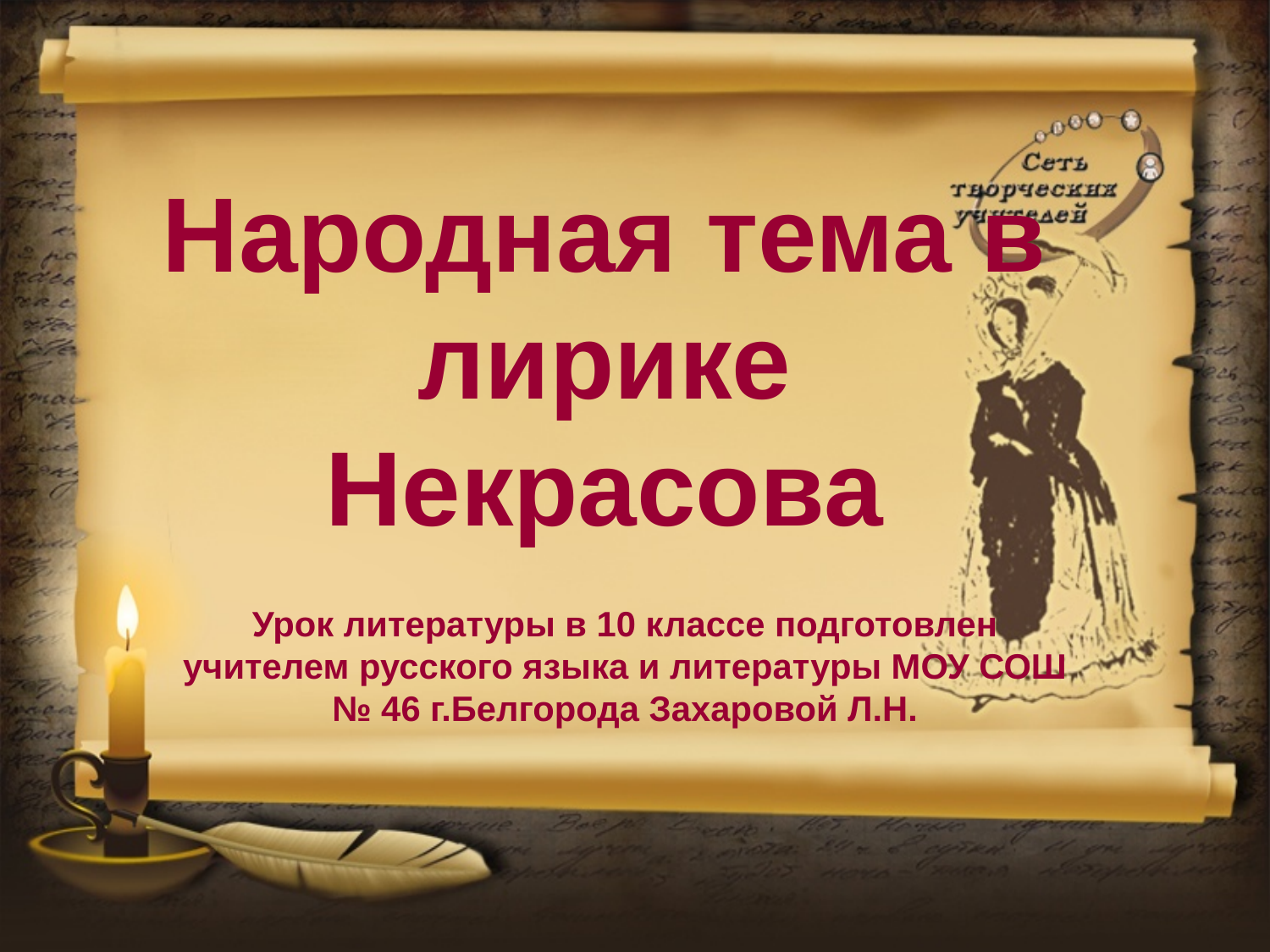

# Народная тема в лирике Некрасова
Урок литературы в 10 классе подготовлен учителем русского языка и литературы МОУ СОШ № 46 г.Белгорода Захаровой Л.Н.